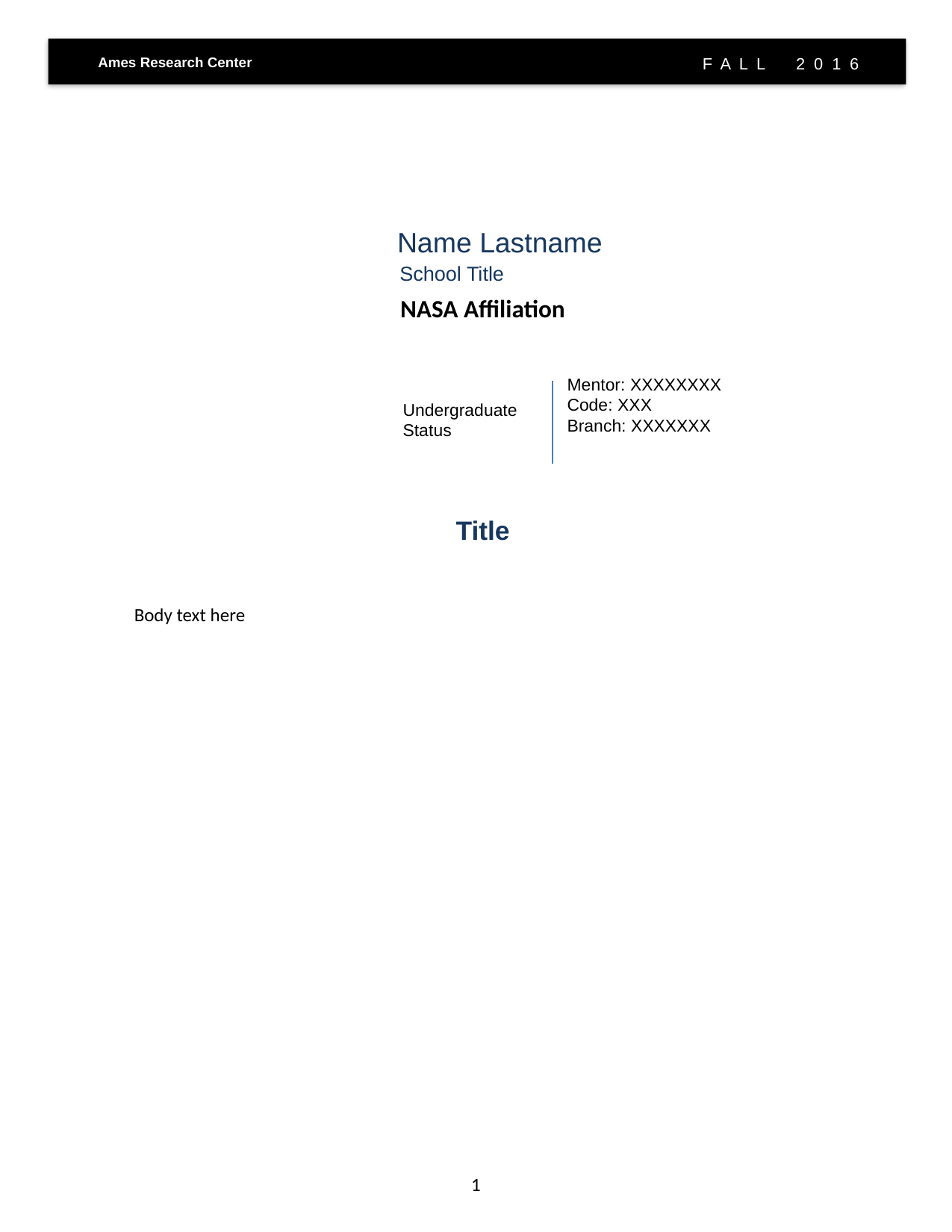

F  A  L  L       2  0  1  6
# Name Lastname

School Title
NASA Affiliation
Mentor: XXXXXXXX
Code: XXX
Branch: XXXXXXX
Undergraduate Status
Title
Body text here

1